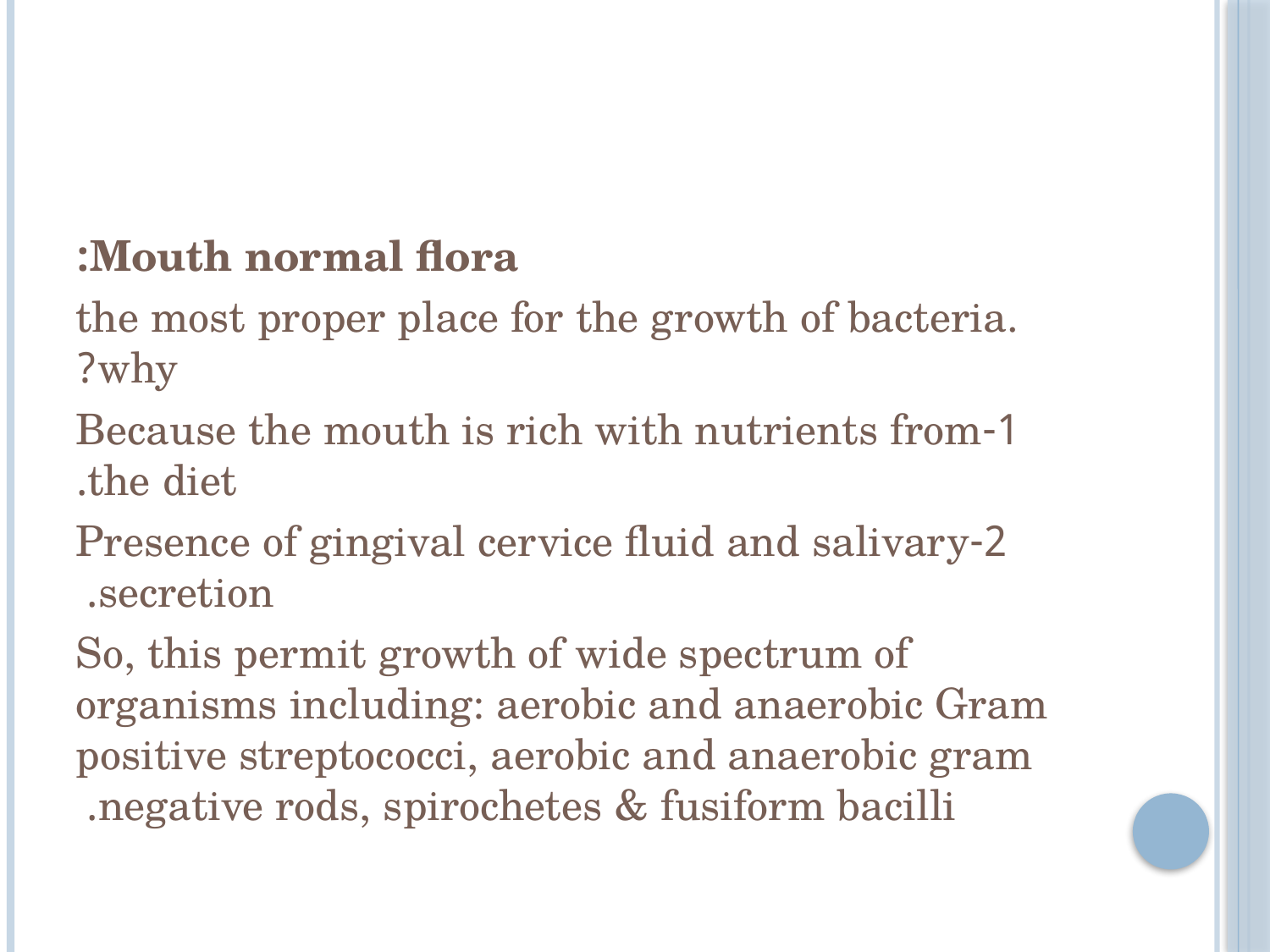

#
Mouth normal flora:
 the most proper place for the growth of bacteria. why?
1-Because the mouth is rich with nutrients from the diet.
2-Presence of gingival cervice fluid and salivary secretion.
So, this permit growth of wide spectrum of organisms including: aerobic and anaerobic Gram positive streptococci, aerobic and anaerobic gram negative rods, spirochetes & fusiform bacilli.